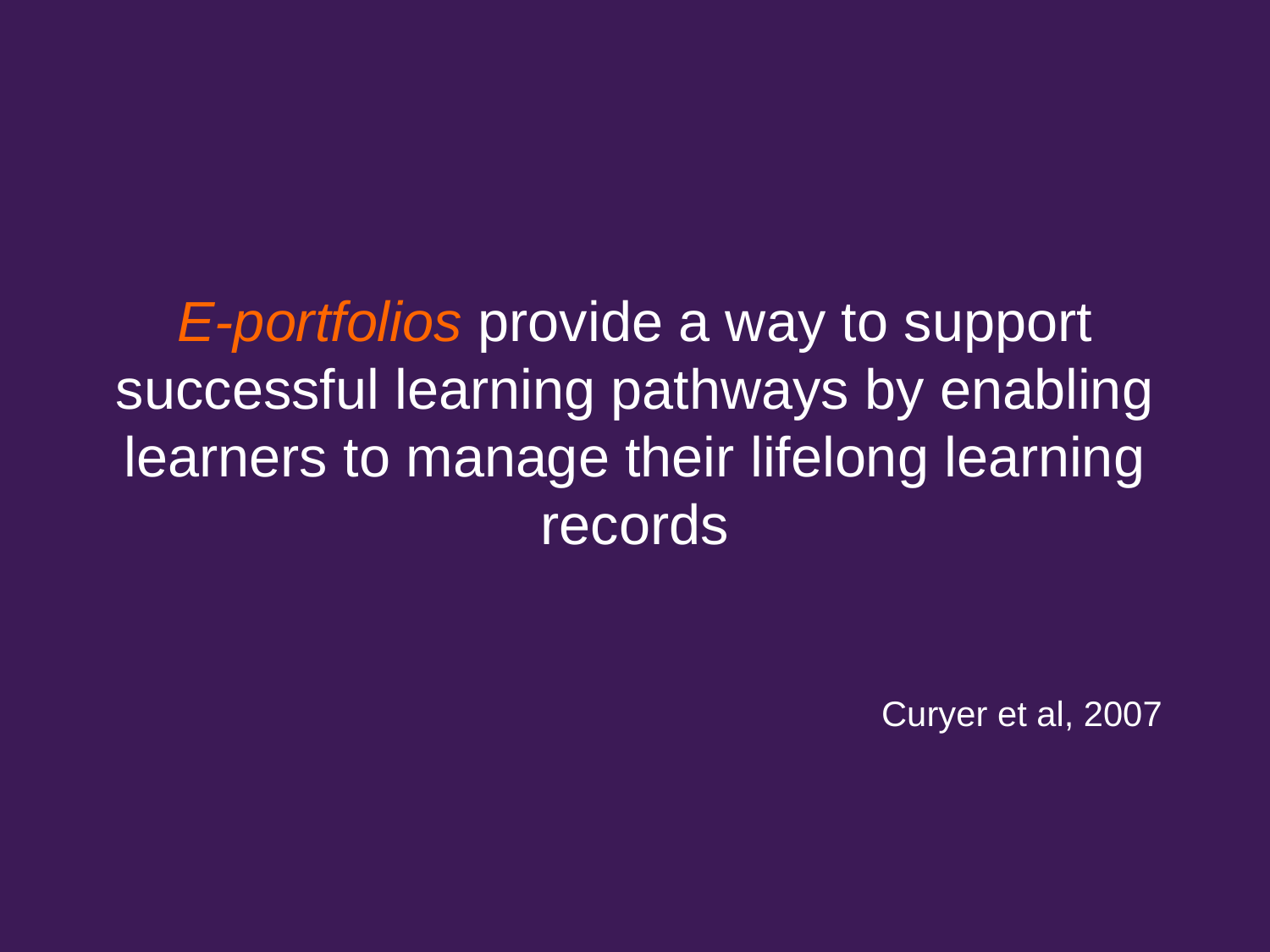

E-portfolios provide a way to support successful learning pathways by enabling learners to manage their lifelong learning records

Curyer et al, 2007